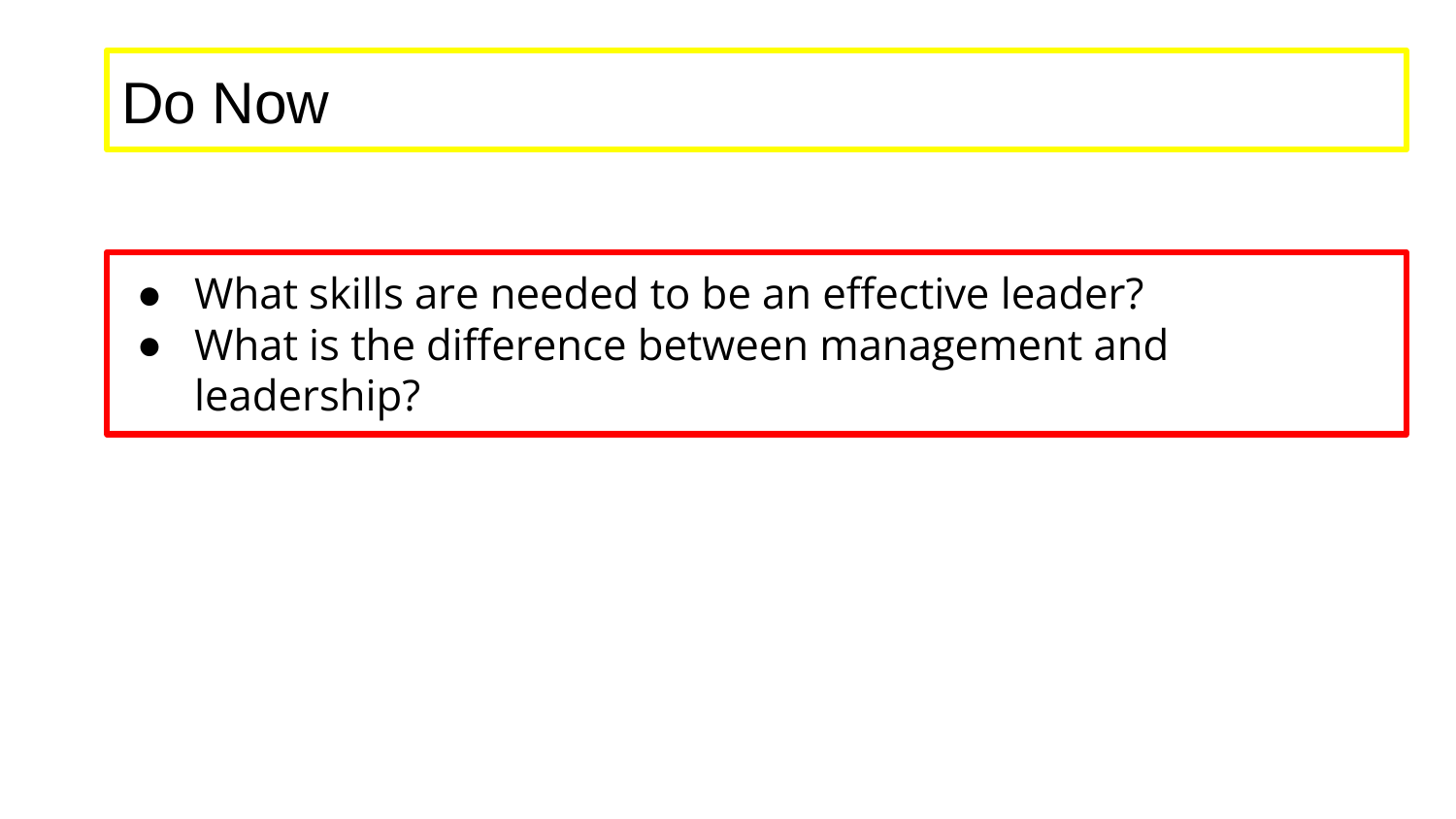

# Do Now
What skills are needed to be an effective leader?
What is the difference between management and leadership?